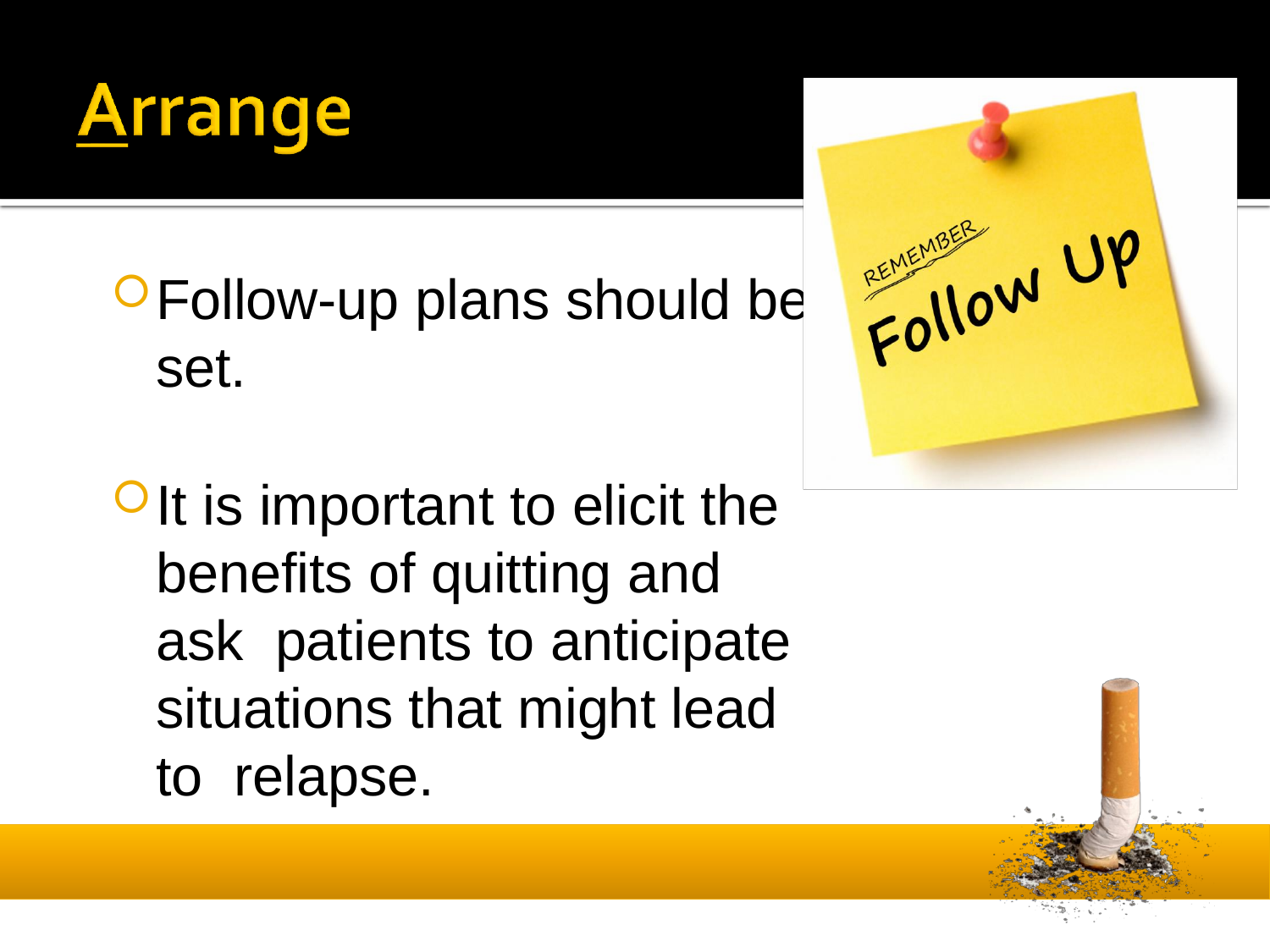

Follow-up plans should be
set.

It is important to elicit the  benefits of quitting and ask  patients to anticipate  situations that might lead to  relapse.